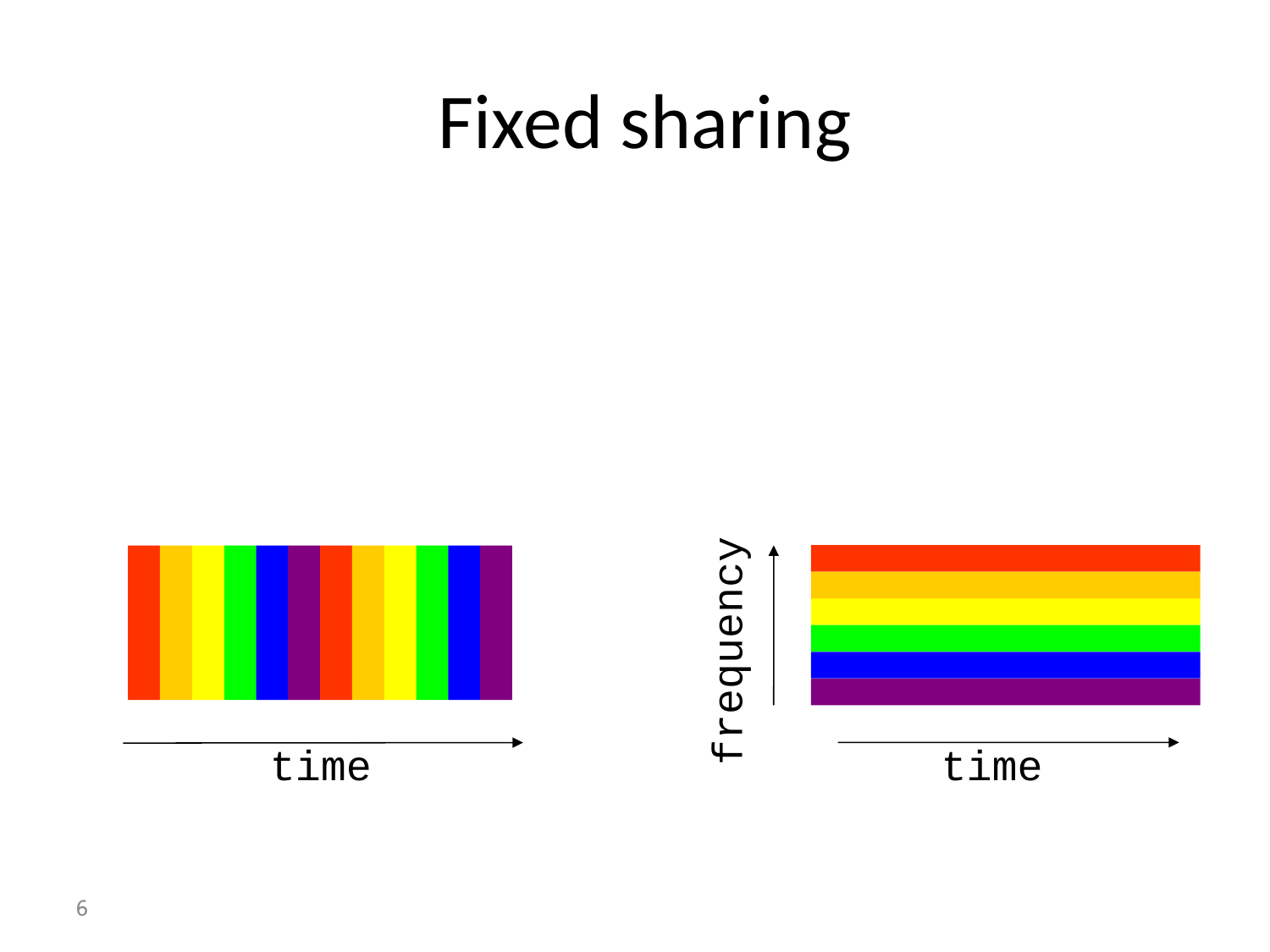

# Fixed sharing

frequency
time
time

6